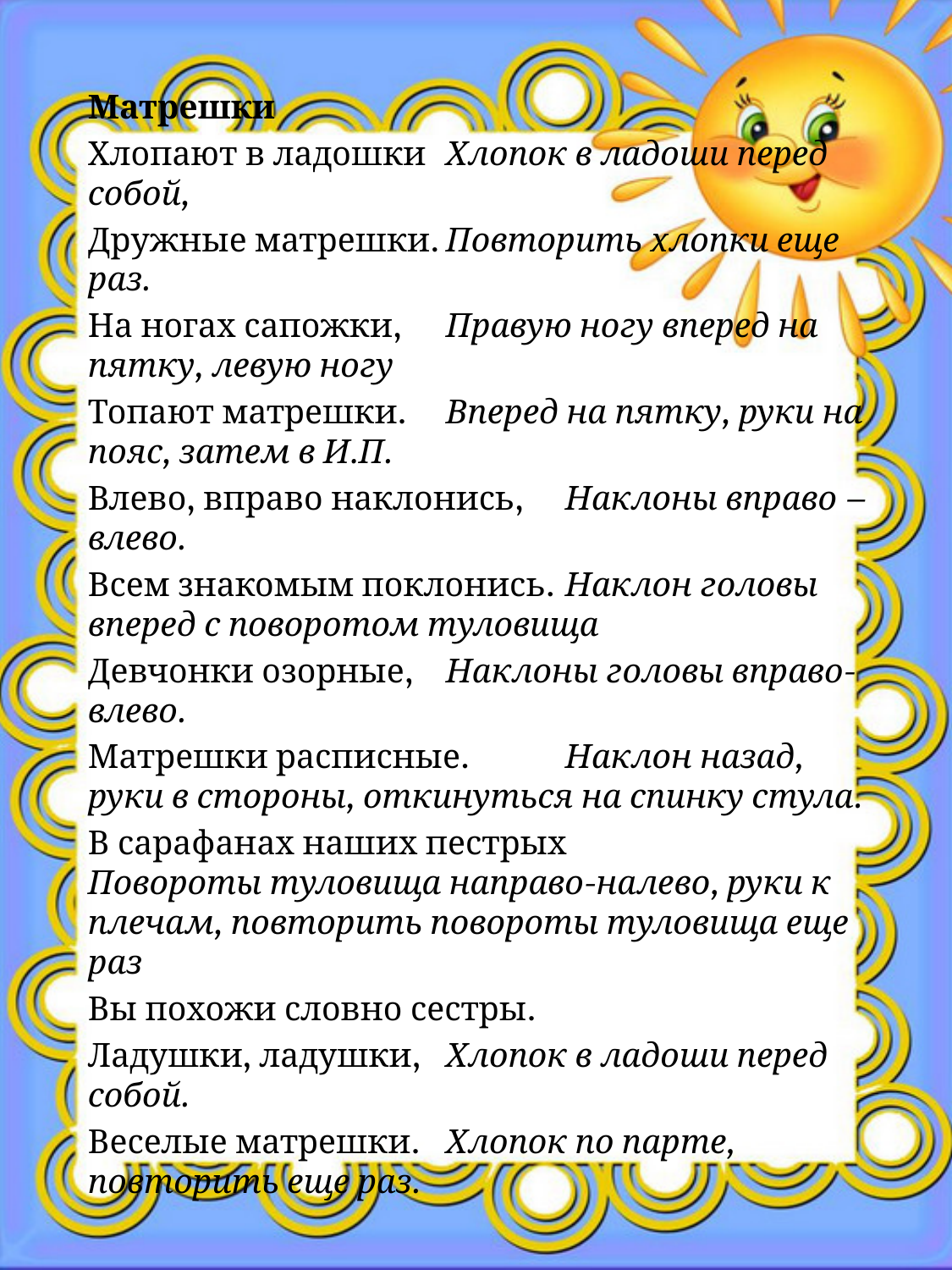

Матрешки
Хлопают в ладошки		Хлопок в ладоши перед собой,
Дружные матрешки.		Повторить хлопки еще раз.
На ногах сапожки,		Правую ногу вперед на пятку, левую ногу
Топают матрешки.		Вперед на пятку, руки на пояс, затем в И.П.
Влево, вправо наклонись,	Наклоны вправо – влево.
Всем знакомым поклонись.		Наклон головы вперед с поворотом туловища
Девчонки озорные,		Наклоны головы вправо-влево.
Матрешки расписные.		Наклон назад, руки в стороны, откинуться на спинку стула.
В сарафанах наших пестрых 		Повороты туловища направо-налево, руки к плечам, повторить повороты туловища еще раз
Вы похожи словно сестры.
Ладушки, ладушки, 			Хлопок в ладоши перед собой.
Веселые матрешки.		Хлопок по парте, повторить еще раз.